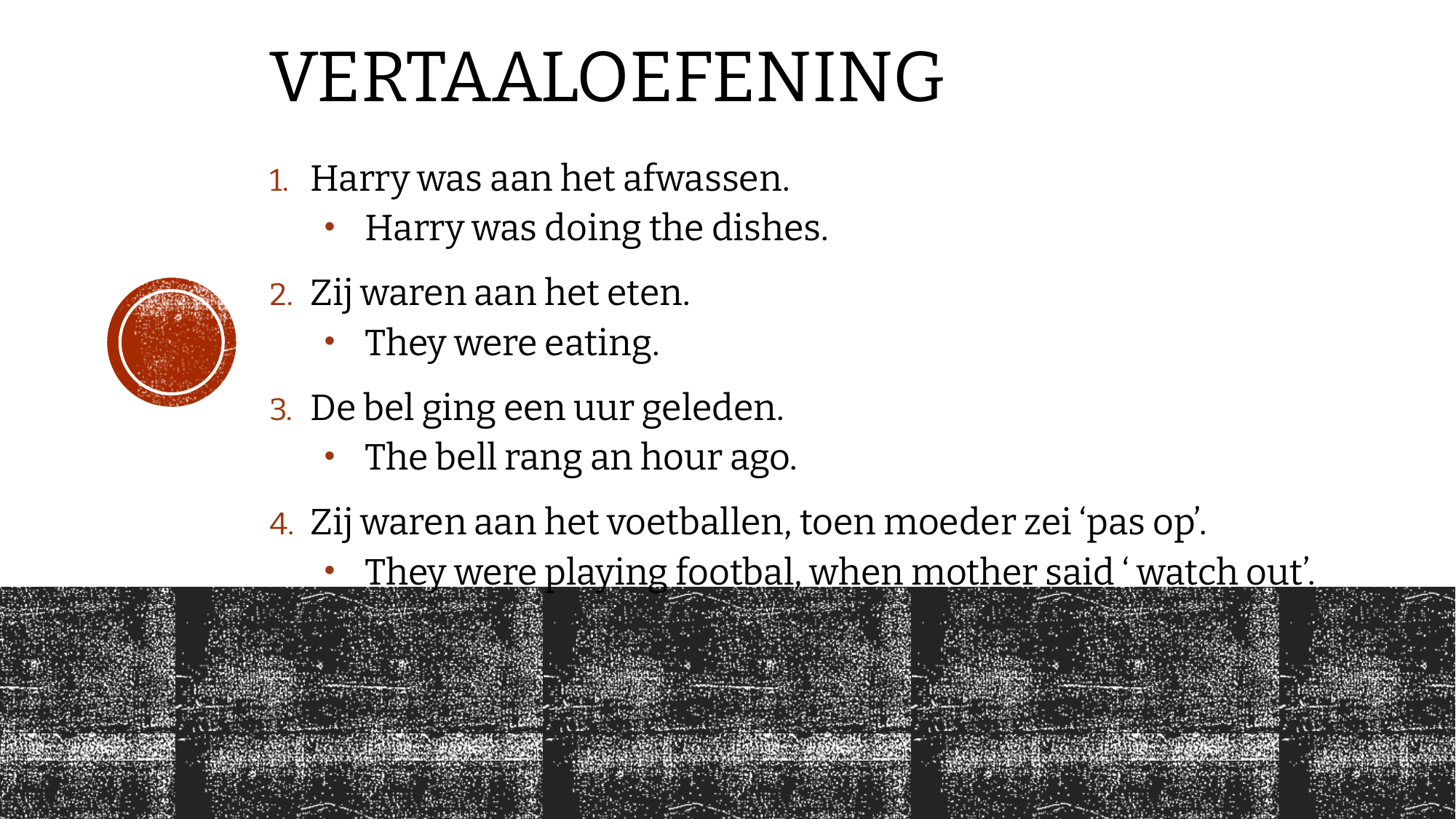

# VertaalOefening
Harry was aan het afwassen.
Harry was doing the dishes.
Zij waren aan het eten.
They were eating.
De bel ging een uur geleden.
The bell rang an hour ago.
Zij waren aan het voetballen, toen moeder zei ‘pas op’.
They were playing footbal, when mother said ‘ watch out’.